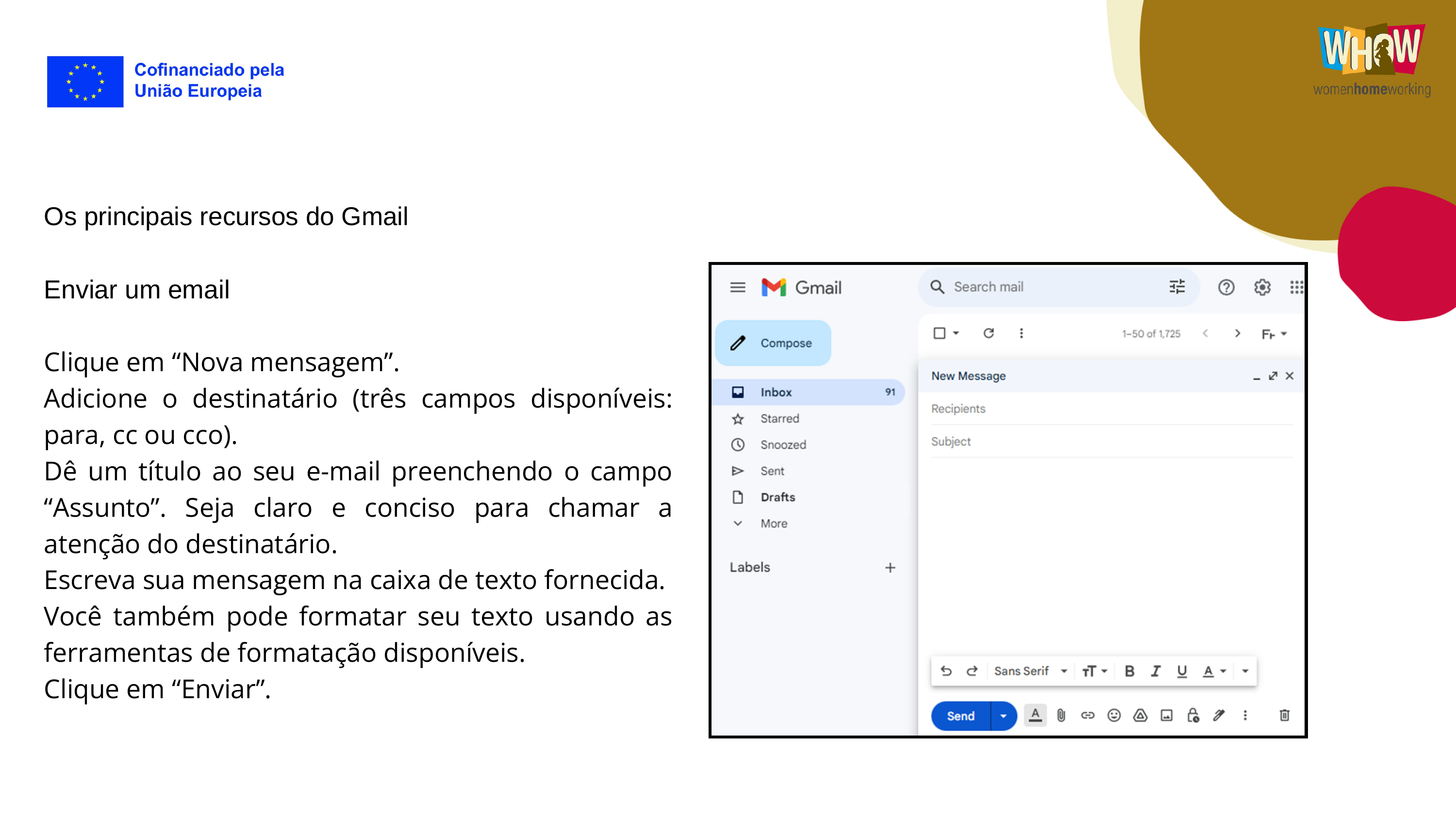

Os principais recursos do Gmail

Enviar um email

Clique em “Nova mensagem”.
Adicione o destinatário (três campos disponíveis: para, cc ou cco).
Dê um título ao seu e-mail preenchendo o campo “Assunto”. Seja claro e conciso para chamar a atenção do destinatário.
Escreva sua mensagem na caixa de texto fornecida.
Você também pode formatar seu texto usando as ferramentas de formatação disponíveis.
Clique em “Enviar”.